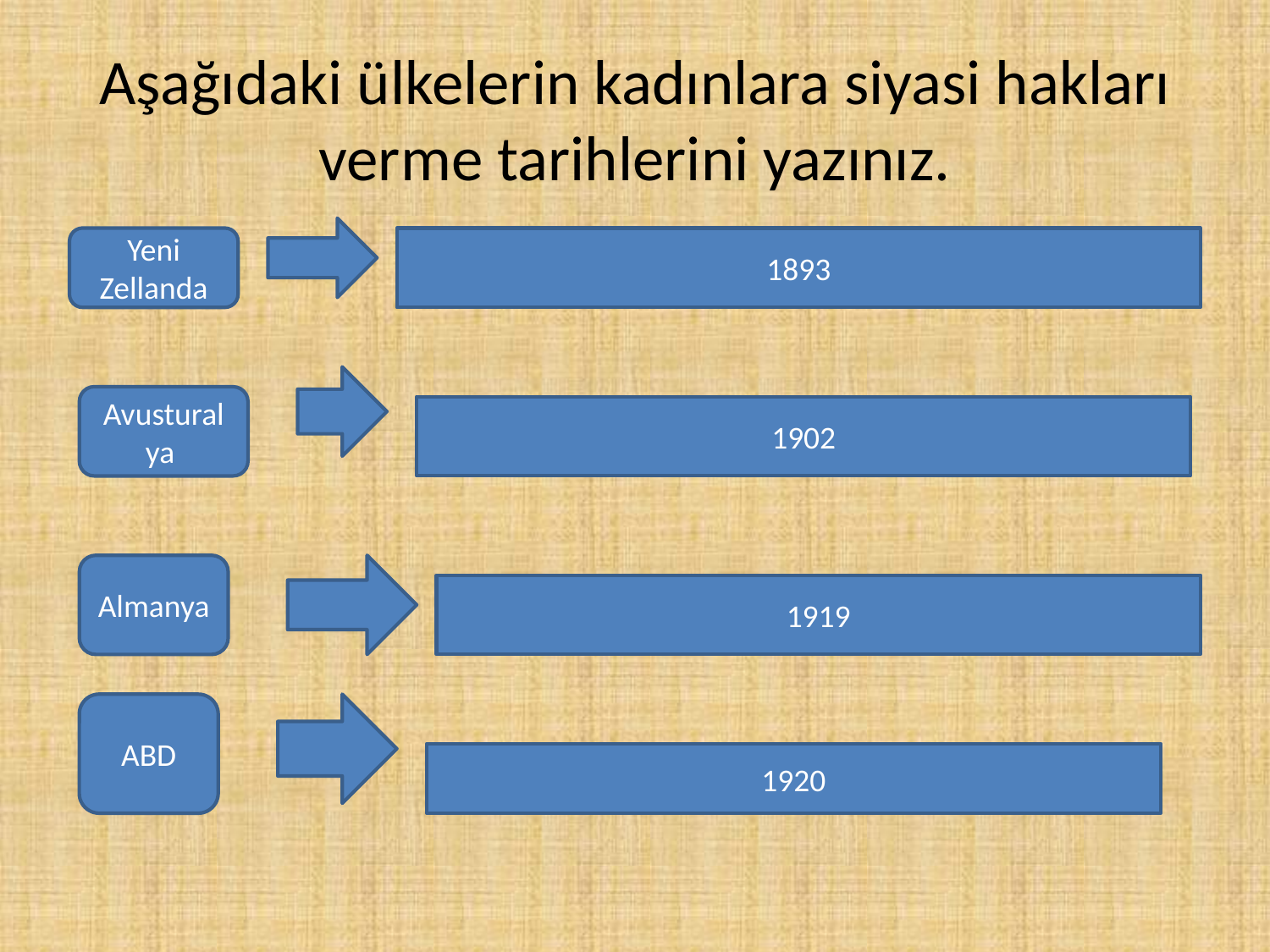

# Aşağıdaki ülkelerin kadınlara siyasi hakları verme tarihlerini yazınız.

Yeni Zellanda
1893

Avusturalya
1902
Almanya

1919
ABD

1920